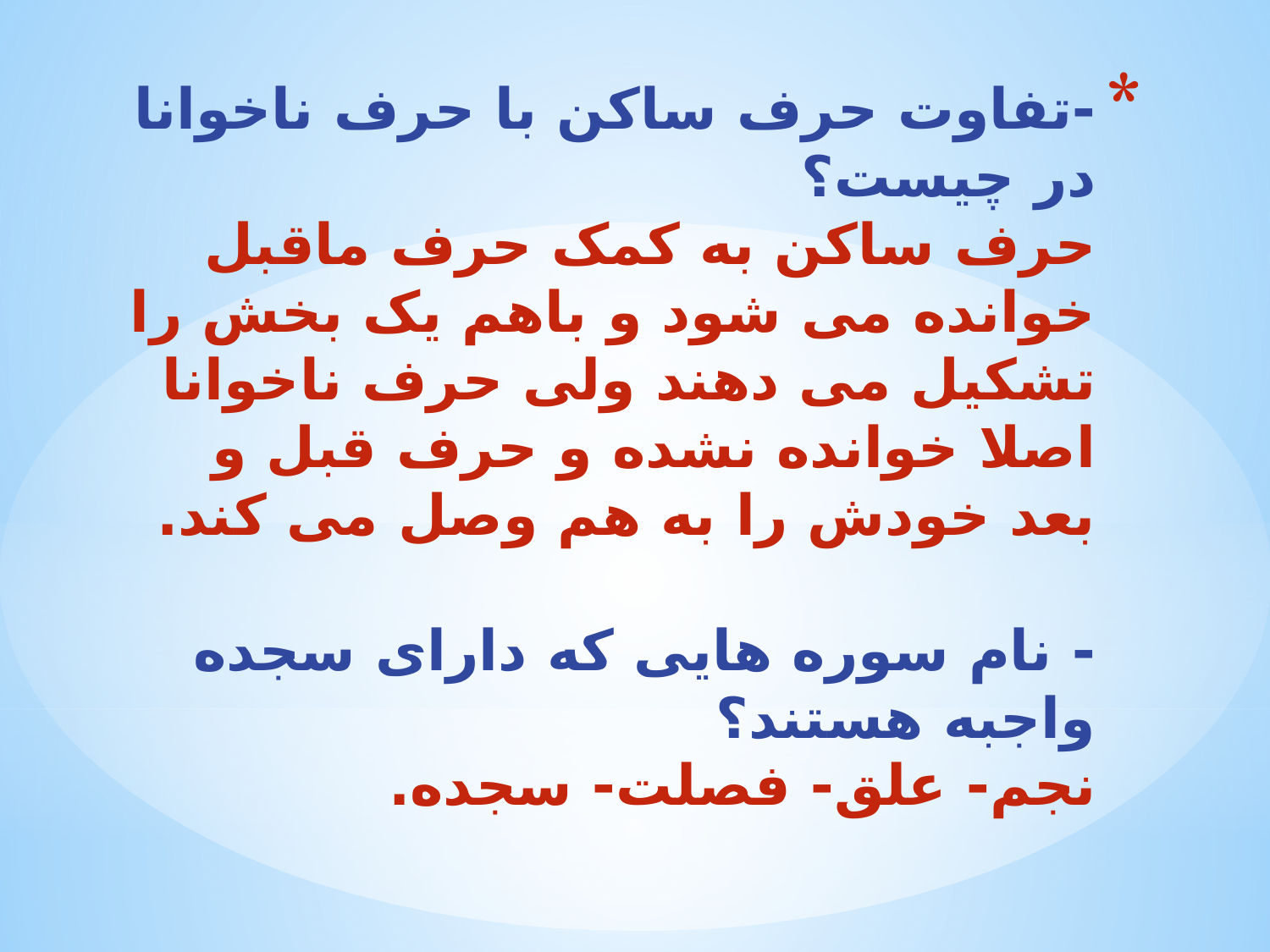

# -تفاوت حرف ساکن با حرف ناخوانا در چیست؟ حرف ساکن به کمک حرف ماقبل خوانده می شود و باهم یک بخش را تشکیل می دهند ولی حرف ناخوانا اصلا خوانده نشده و حرف قبل و بعد خودش را به هم وصل می کند. - نام سوره هایی که دارای سجده واجبه هستند؟ نجم- علق- فصلت- سجده.